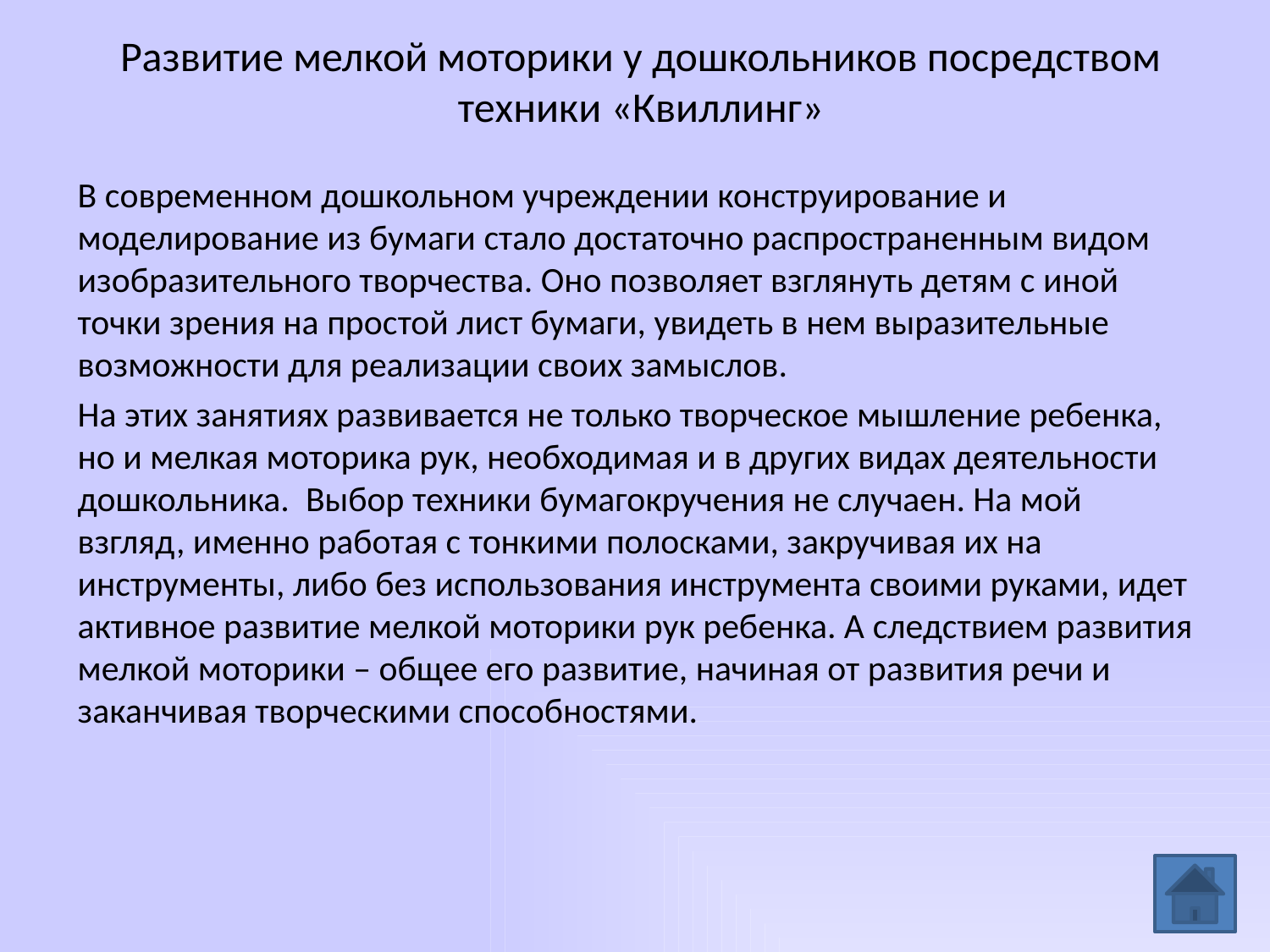

# Развитие мелкой моторики у дошкольников посредством техники «Квиллинг»
В современном дошкольном учреждении конструирование и моделирование из бумаги стало достаточно распространенным видом изобразительного творчества. Оно позволяет взглянуть детям с иной точки зрения на простой лист бумаги, увидеть в нем выразительные возможности для реализации своих замыслов.
На этих занятиях развивается не только творческое мышление ребенка, но и мелкая моторика рук, необходимая и в других видах деятельности дошкольника.  Выбор техники бумагокручения не случаен. На мой взгляд, именно работая с тонкими полосками, закручивая их на инструменты, либо без использования инструмента своими руками, идет активное развитие мелкой моторики рук ребенка. А следствием развития мелкой моторики – общее его развитие, начиная от развития речи и заканчивая творческими способностями.